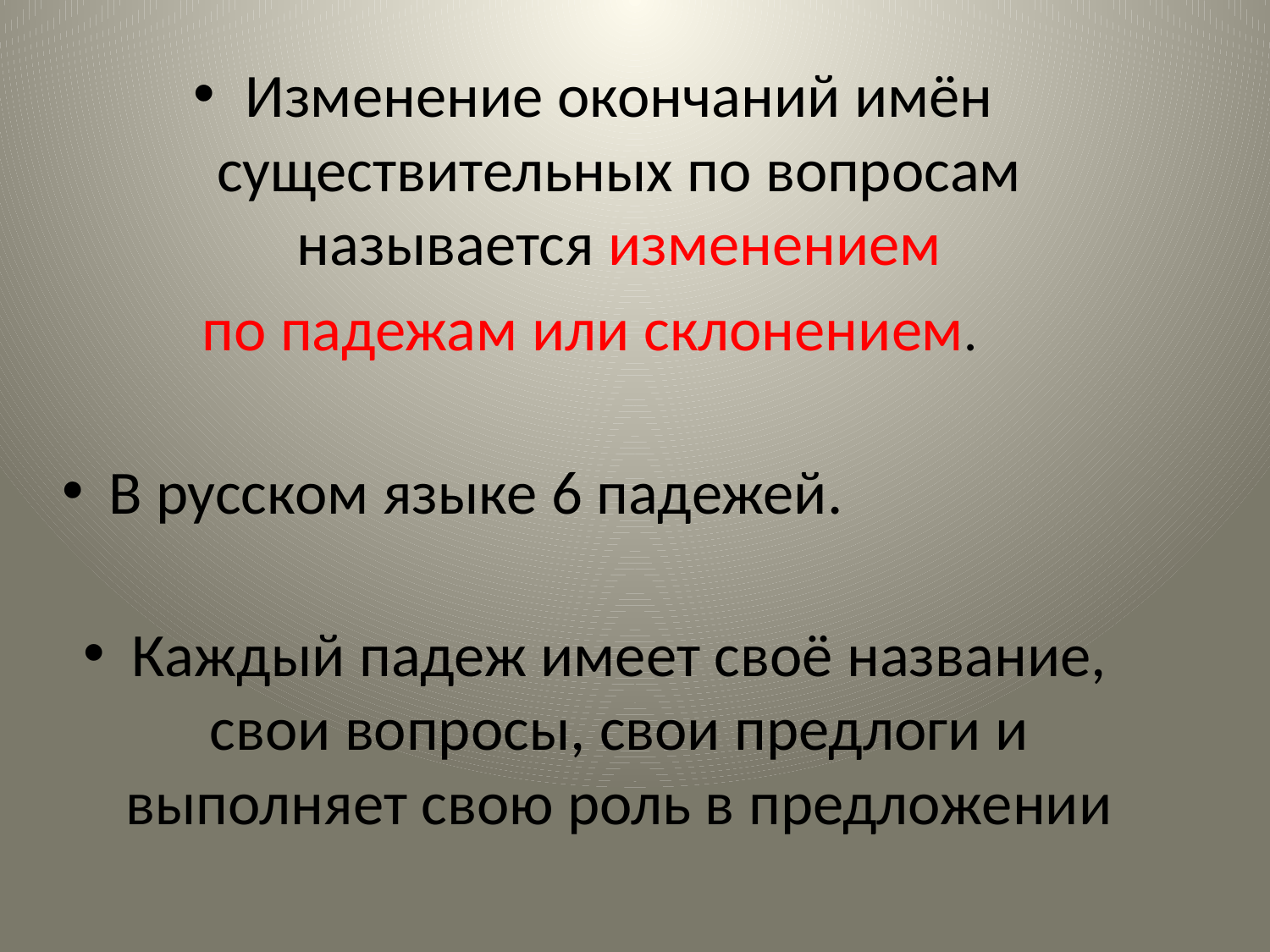

Изменение окончаний имён существительных по вопросам называется изменением
по падежам или склонением.

В русском языке 6 падежей.

Каждый падеж имеет своё название, свои вопросы, свои предлоги и выполняет свою роль в предложении